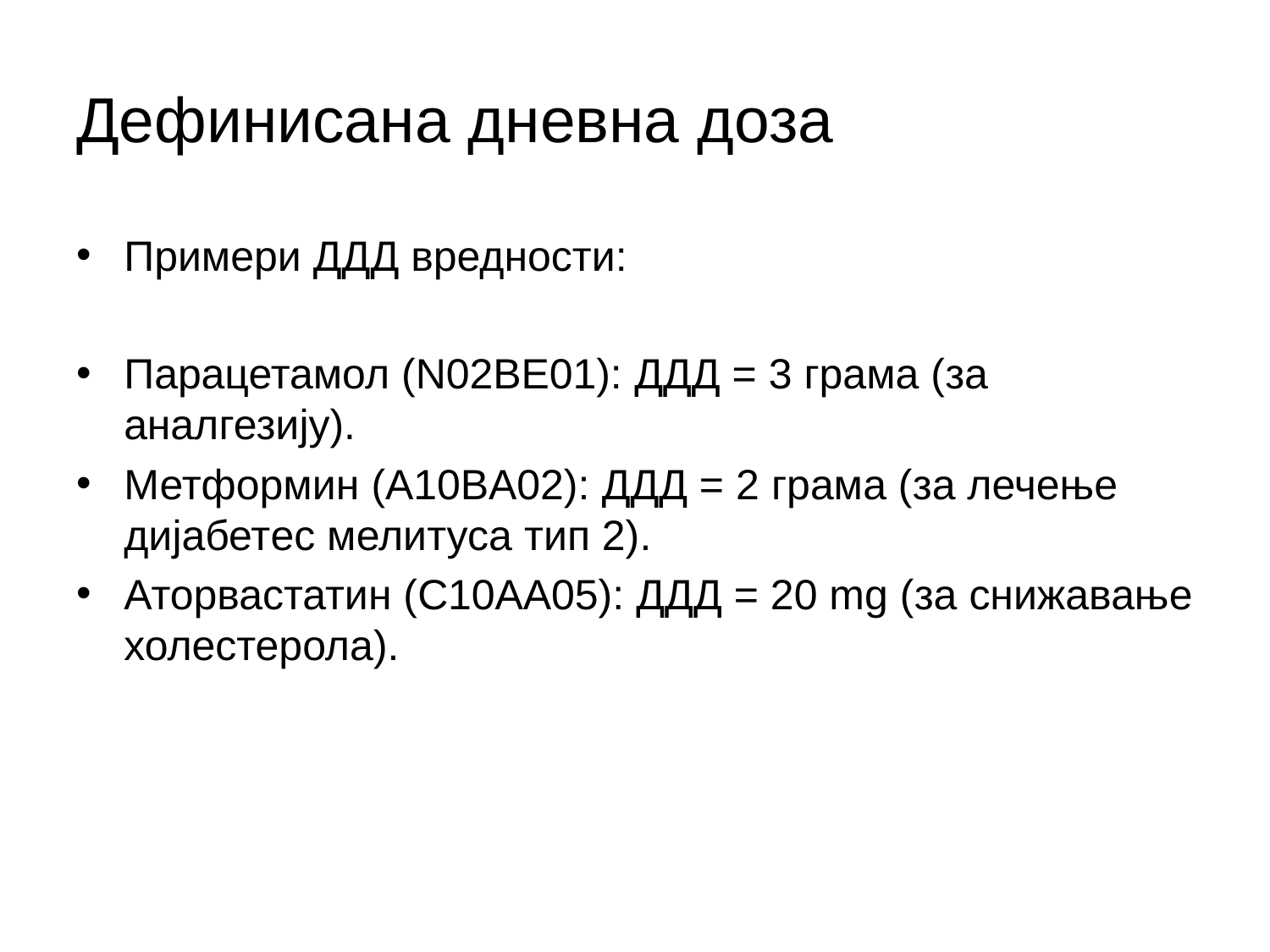

# Дефинисана дневна доза
Примери ДДД вредности:

Парацетамол (N02BE01): ДДД = 3 грамa (за аналгезију).
Метформин (A10BA02): ДДД = 2 грамa (за лечење дијабетeс мелитуса тип 2).
Аторвастатин (C10AA05): ДДД = 20 mg (за снижавање холестерола).